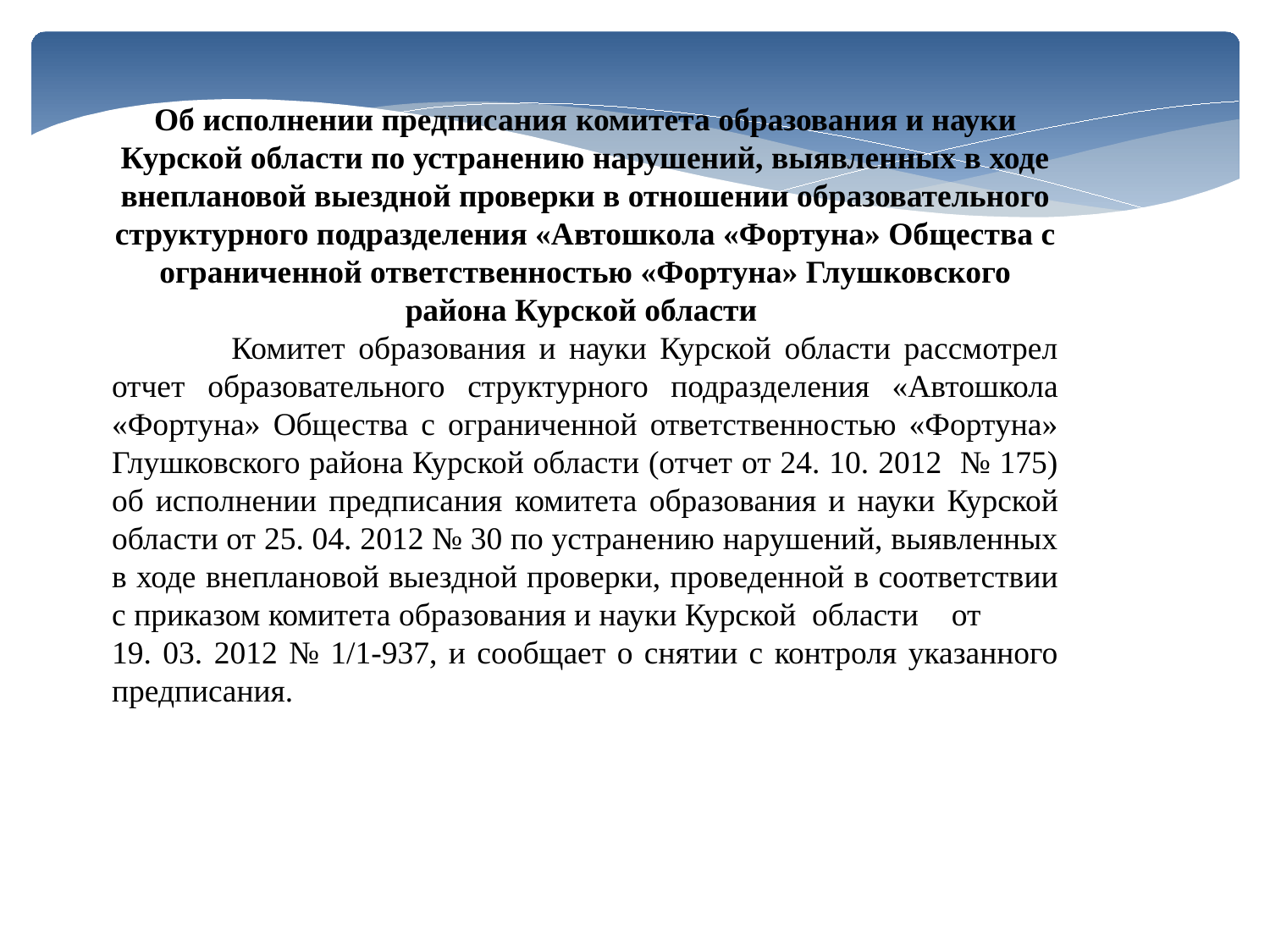

Об исполнении предписания комитета образования и науки Курской области по устранению нарушений, выявленных в ходе внеплановой выездной проверки в отношении образовательного структурного подразделения «Автошкола «Фортуна» Общества с ограниченной ответственностью «Фортуна» Глушковского района Курской области
         Комитет образования и науки Курской области рассмотрел отчет образовательного структурного подразделения «Автошкола «Фортуна» Общества с ограниченной ответственностью «Фортуна» Глушковского района Курской области (отчет от 24. 10. 2012  № 175) об исполнении предписания комитета образования и науки Курской области от 25. 04. 2012 № 30 по устранению нарушений, выявленных в ходе внеплановой выездной проверки, проведенной в соответствии с приказом комитета образования и науки Курской  области    от
19. 03. 2012 № 1/1-937, и сообщает о снятии с контроля указанного предписания.